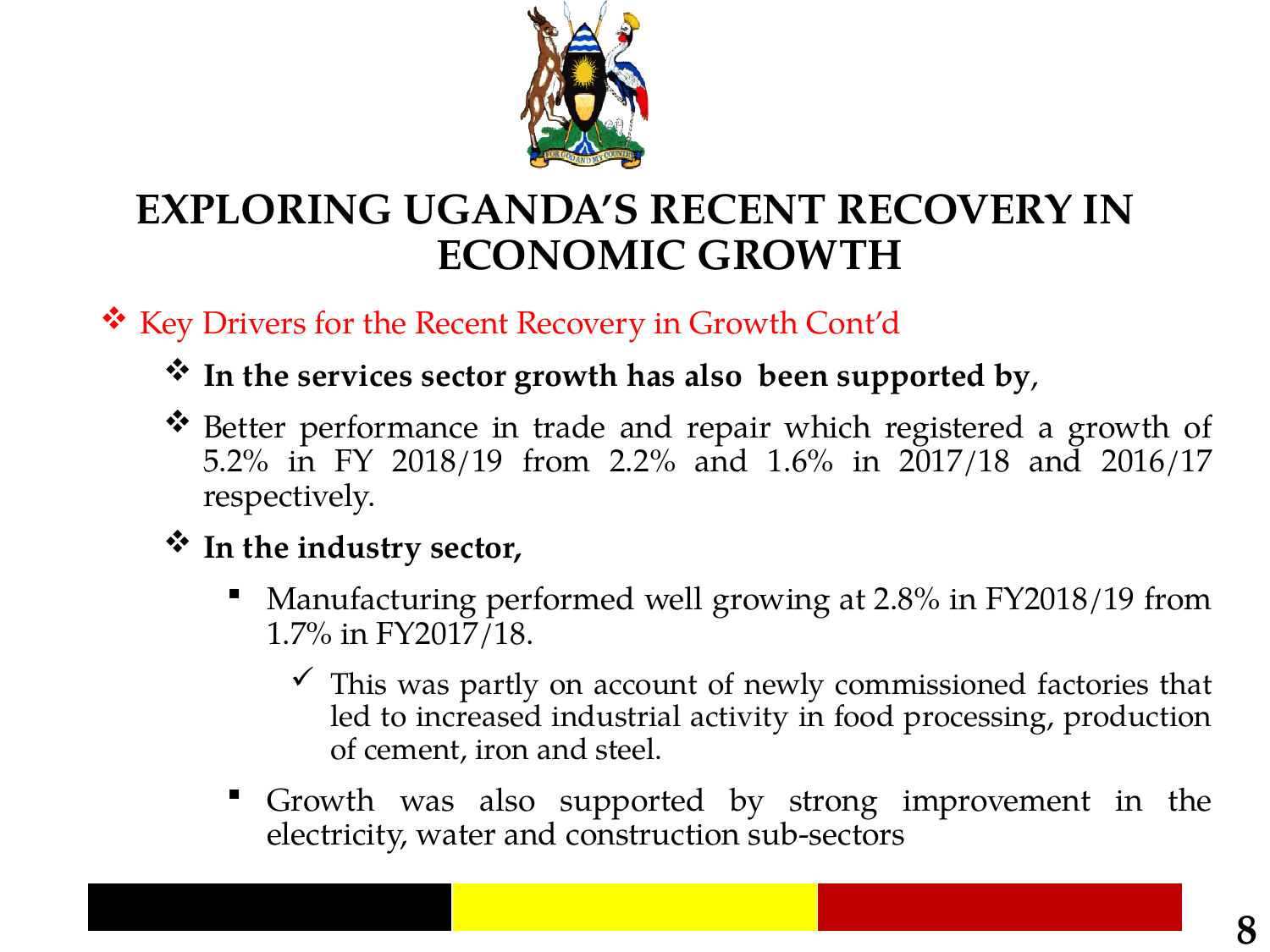

EXPLORING UGANDA’S RECENT RECOVERY IN ECONOMIC GROWTH

Key Drivers for the Recent Recovery in Growth Cont’d
In the services sector growth has also  been supported by,
Better performance in trade and repair which registered a growth of 5.2% in FY 2018/19 from 2.2% and 1.6% in 2017/18 and 2016/17 respectively.
In the industry sector,
Manufacturing performed well growing at 2.8% in FY2018/19 from 1.7% in FY2017/18.
This was partly on account of newly commissioned factories that led to increased industrial activity in food processing, production of cement, iron and steel.
Growth was also supported by strong improvement in the electricity, water and construction sub-sectors

8